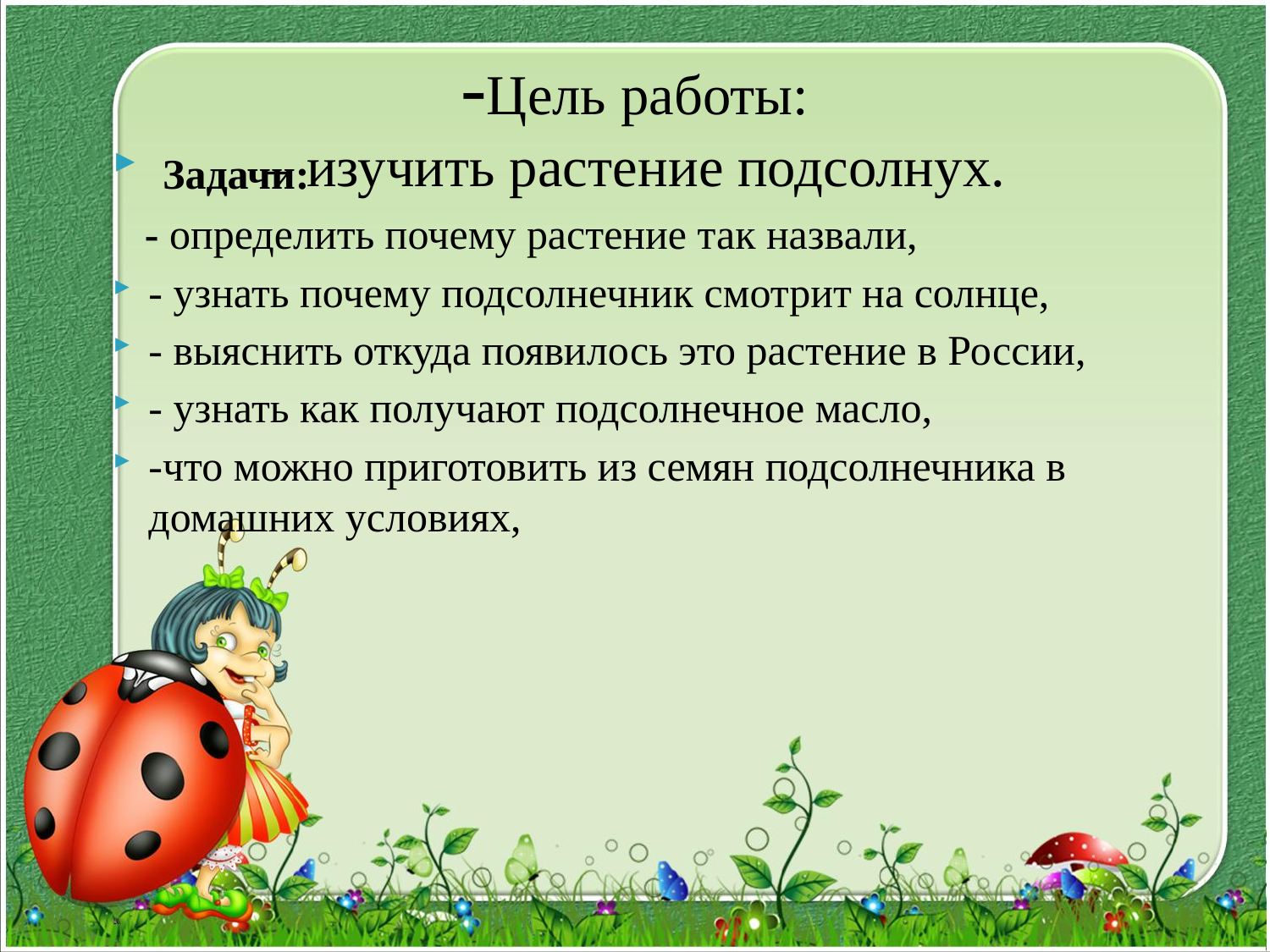

# -Цель работы: – изучить растение подсолнух.
 Задачи:
   - определить почему растение так назвали,
- узнать почему подсолнечник смотрит на солнце,
- выяснить откуда появилось это растение в России,
- узнать как получают подсолнечное масло,
-что можно приготовить из семян подсолнечника в домашних условиях,